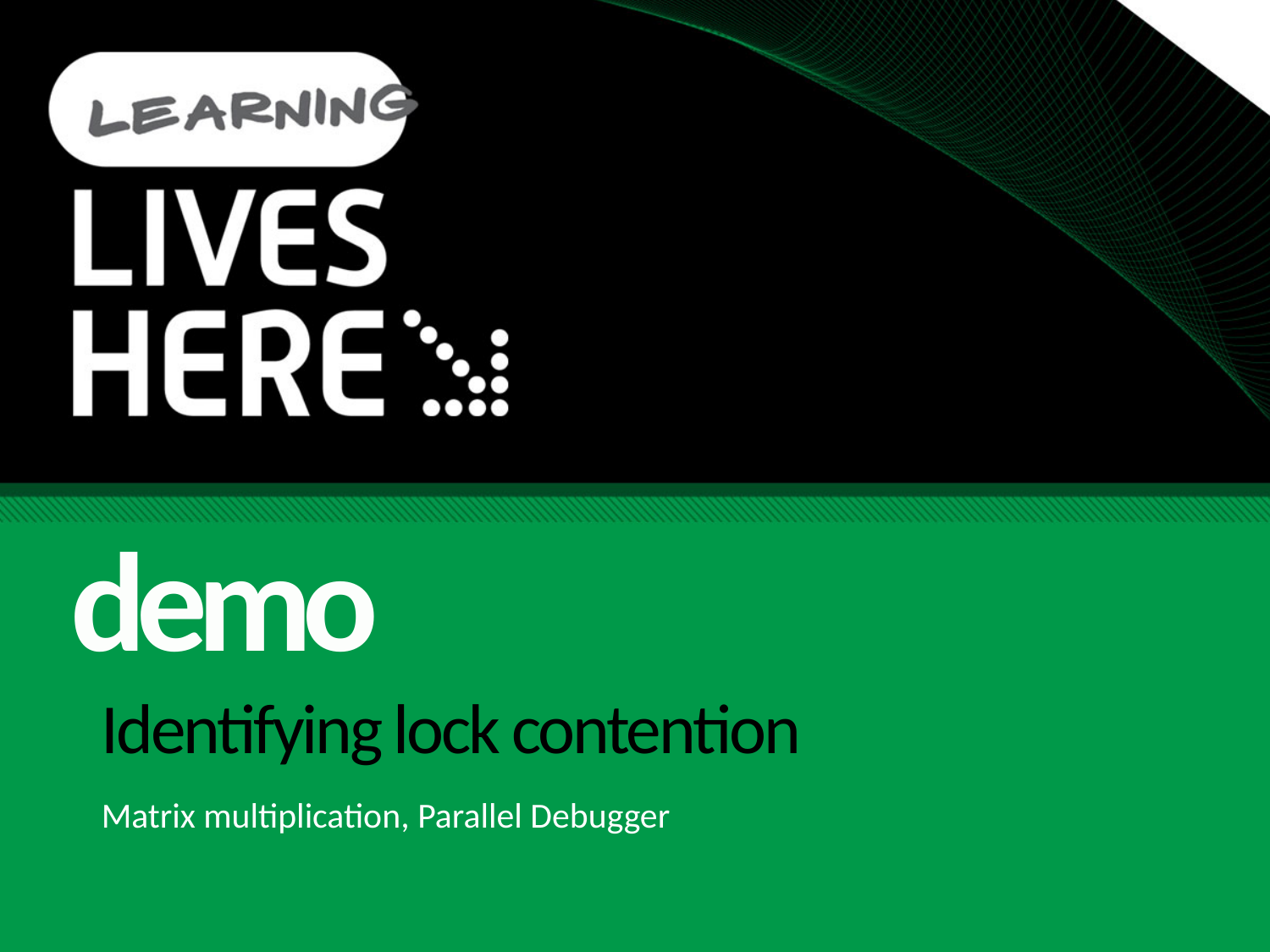

demo
# Identifying lock contention
Matrix multiplication, Parallel Debugger